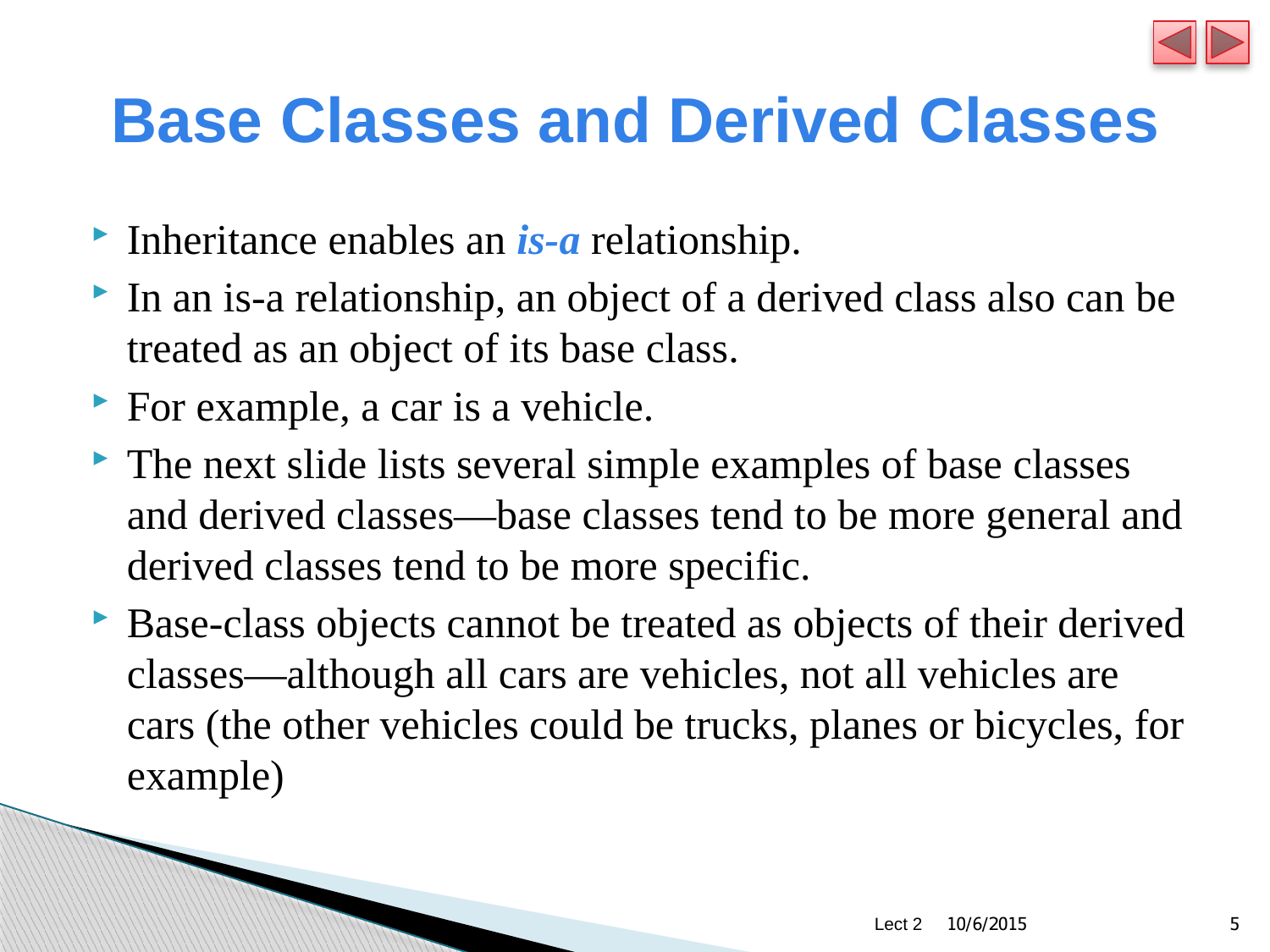

# Base Classes and Derived Classes
Inheritance enables an is-a relationship.
In an is-a relationship, an object of a derived class also can be treated as an object of its base class.
For example, a car is a vehicle.
The next slide lists several simple examples of base classes and derived classes—base classes tend to be more general and derived classes tend to be more specific.
Base-class objects cannot be treated as objects of their derived classes—although all cars are vehicles, not all vehicles are cars (the other vehicles could be trucks, planes or bicycles, for example)

Lect 2
10/6/2015
5